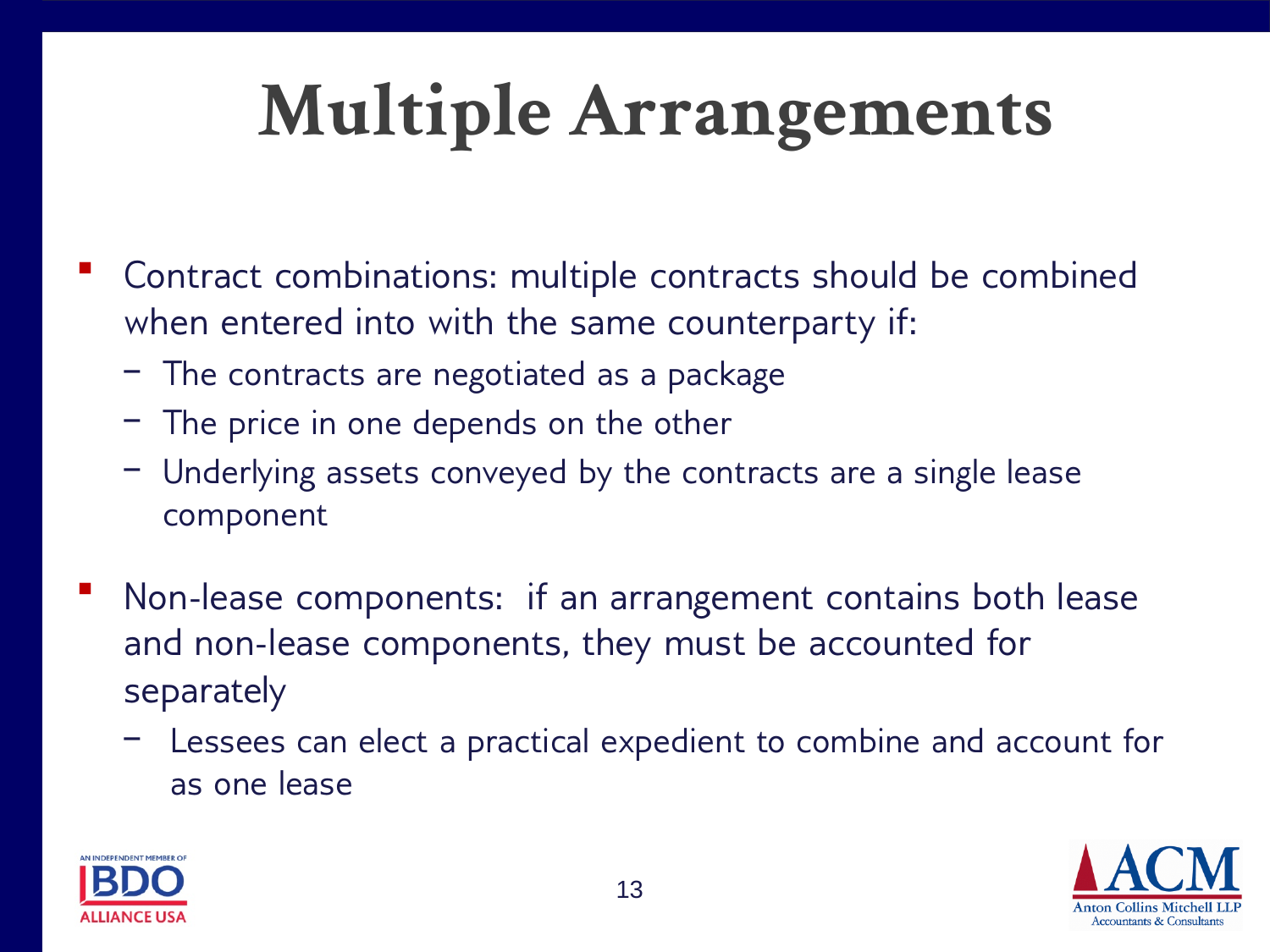

# Multiple Arrangements
Contract combinations: multiple contracts should be combined when entered into with the same counterparty if:
The contracts are negotiated as a package
The price in one depends on the other
Underlying assets conveyed by the contracts are a single lease component

Non-lease components:  if an arrangement contains both lease and non-lease components, they must be accounted for separately
Lessees can elect a practical expedient to combine and account for as one lease

13